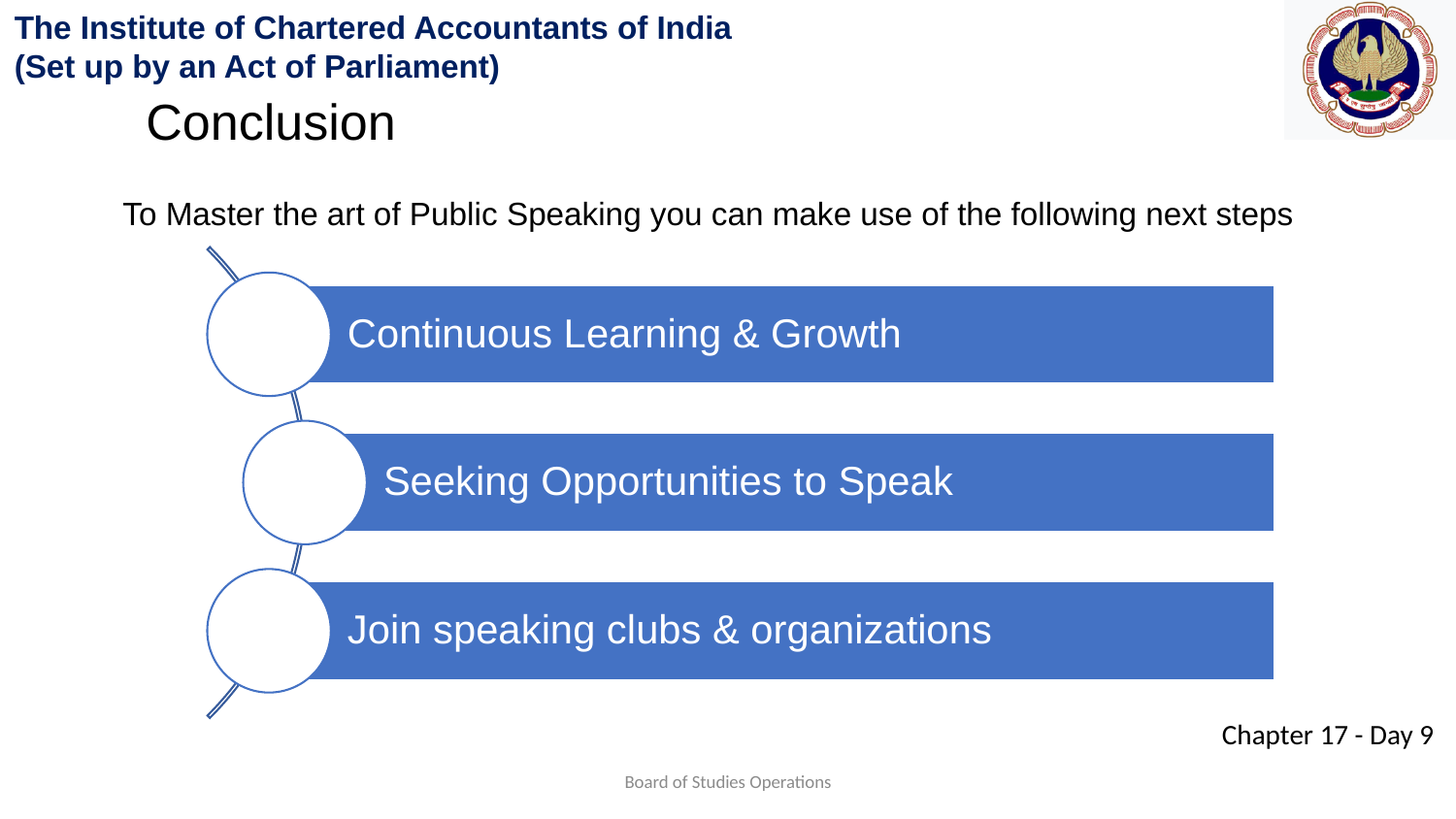

Conclusion
To Master the art of Public Speaking you can make use of the following next steps
Continuous Learning & Growth
Seeking Opportunities to Speak
Join speaking clubs & organizations
Board of Studies Operations